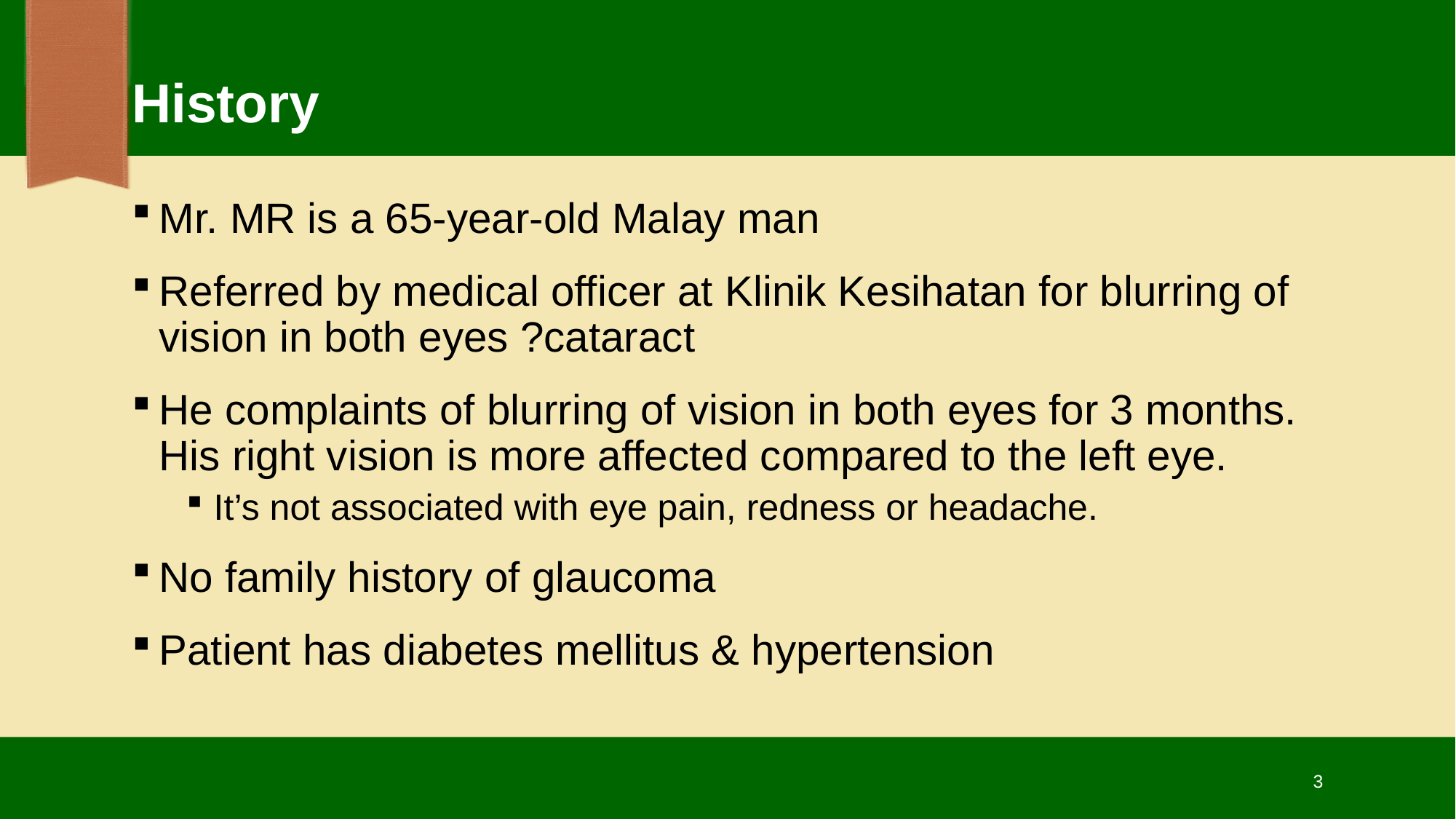

# History
Mr. MR is a 65-year-old Malay man
Referred by medical officer at Klinik Kesihatan for blurring of vision in both eyes ?cataract
He complaints of blurring of vision in both eyes for 3 months. His right vision is more affected compared to the left eye.
It’s not associated with eye pain, redness or headache.
No family history of glaucoma
Patient has diabetes mellitus & hypertension
3